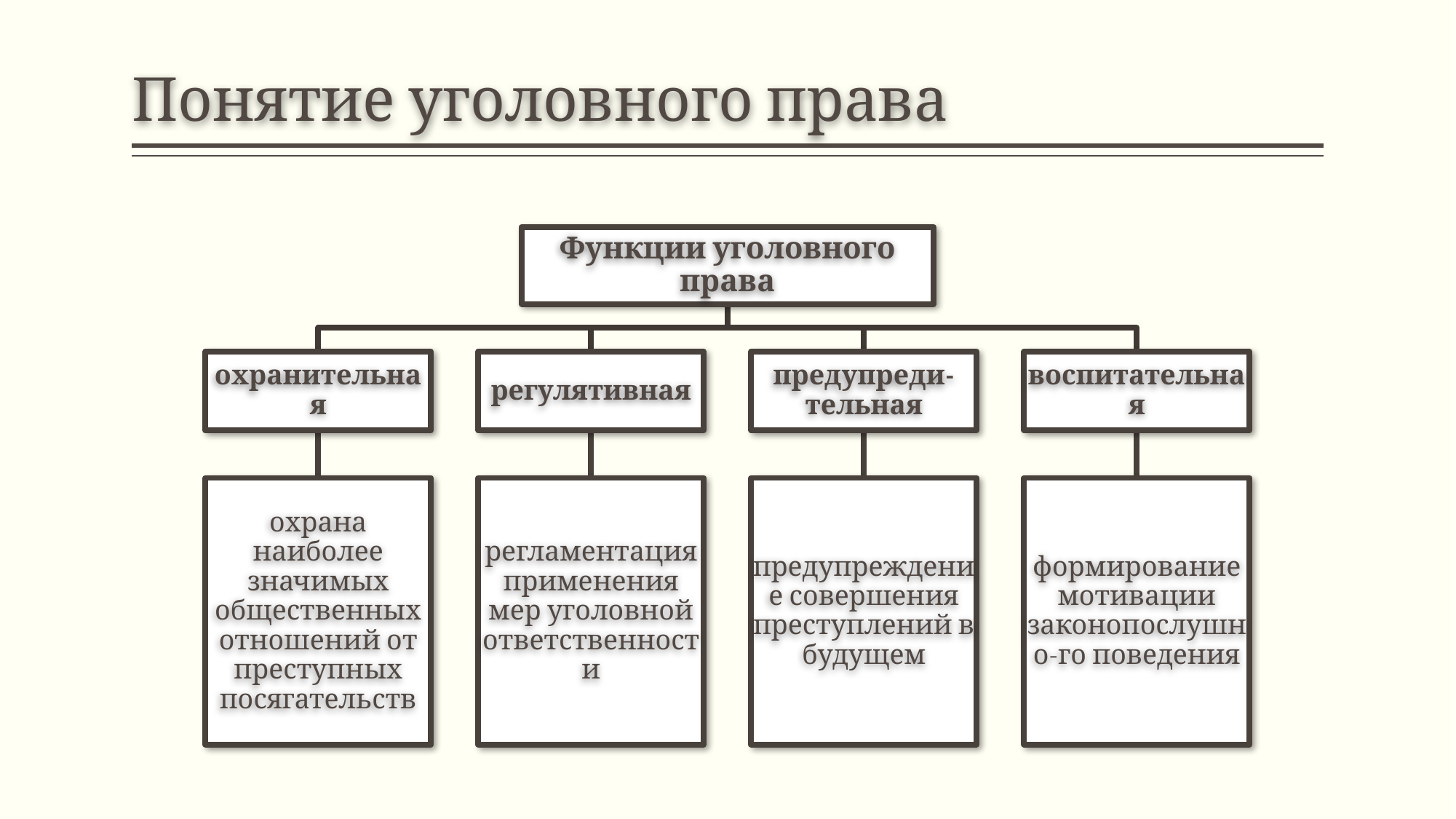

# Понятие уголовного права

Функции уголовного права

охранительная

регулятивная

предупреди- тельная

воспитательная

охрана наиболее значимых общественных отношений от преступных посягательств

регламентация применения мер уголовной ответственности

предупреждение совершения преступлений в будущем

формирование мотивации законопослушно-го поведения